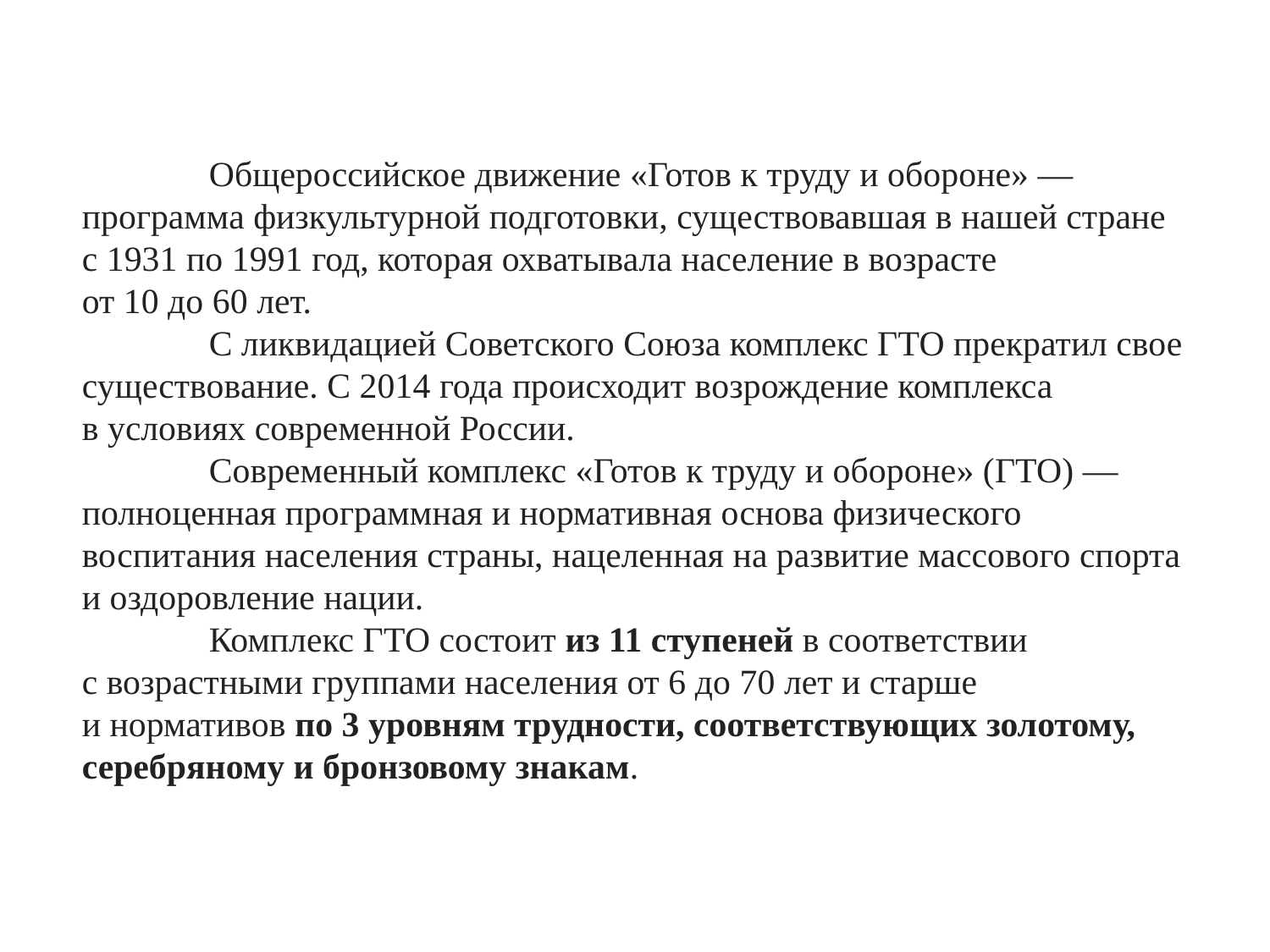

Общероссийское движение «Готов к труду и обороне» — программа физкультурной подготовки, существовавшая в нашей стране с 1931 по 1991 год, которая охватывала население в возрасте от 10 до 60 лет.
	С ликвидацией Советского Союза комплекс ГТО прекратил свое существование. С 2014 года происходит возрождение комплекса в условиях современной России.
	Современный комплекс «Готов к труду и обороне» (ГТО) — полноценная программная и нормативная основа физического воспитания населения страны, нацеленная на развитие массового спорта и оздоровление нации.
	Комплекс ГТО состоит из 11 ступеней в соответствии с возрастными группами населения от 6 до 70 лет и старше и нормативов по 3 уровням трудности, соответствующих золотому, серебряному и бронзовому знакам.